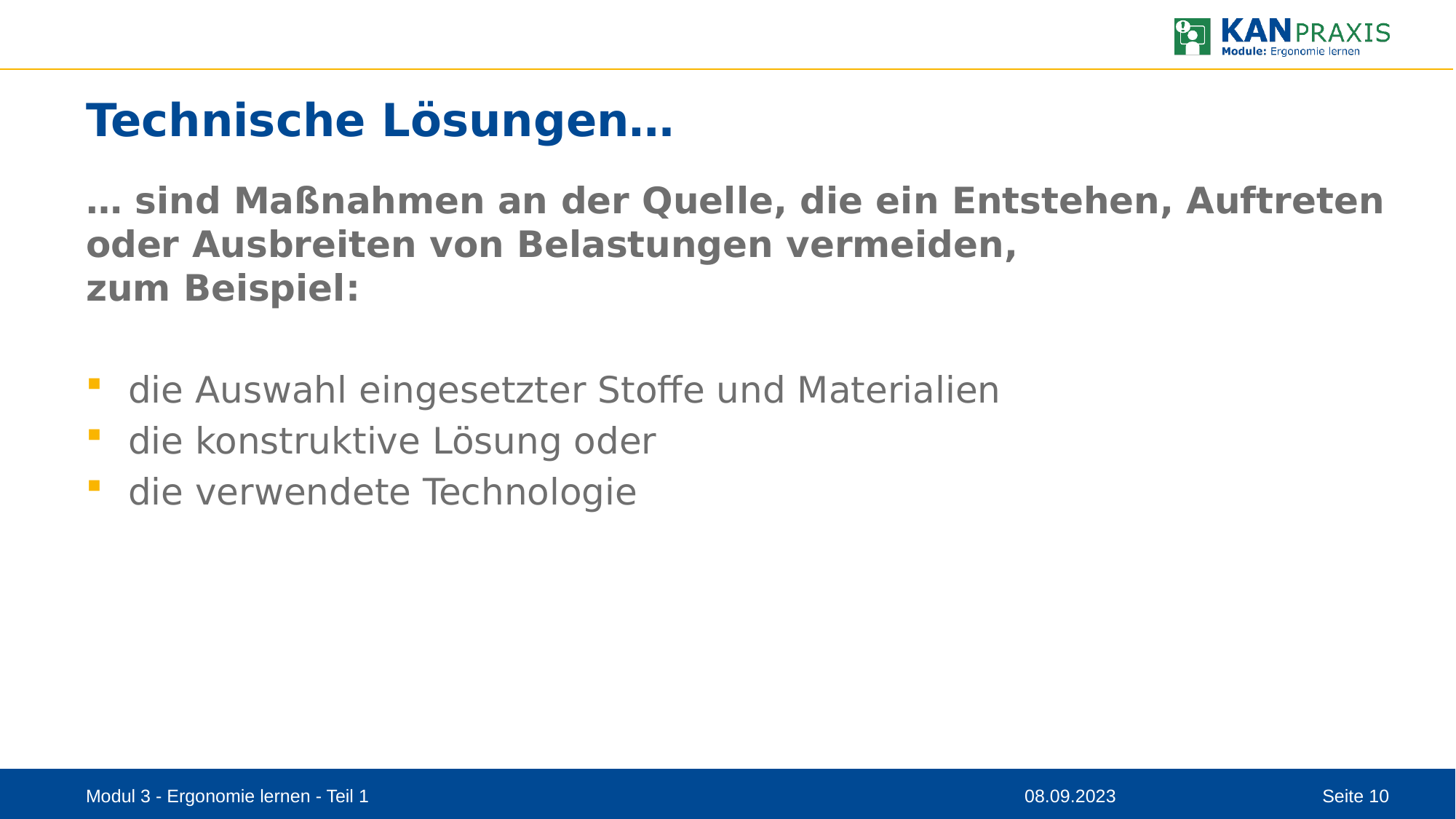

# Technische Lösungen…
… sind Maßnahmen an der Quelle, die ein Entstehen, Auftreten oder Ausbreiten von Belastungen vermeiden,
zum Beispiel:

die Auswahl eingesetzter Stoffe und Materialien
die konstruktive Lösung oder
die verwendete Technologie
Modul 3 - Ergonomie lernen - Teil 1
08.09.2023
Seite 10